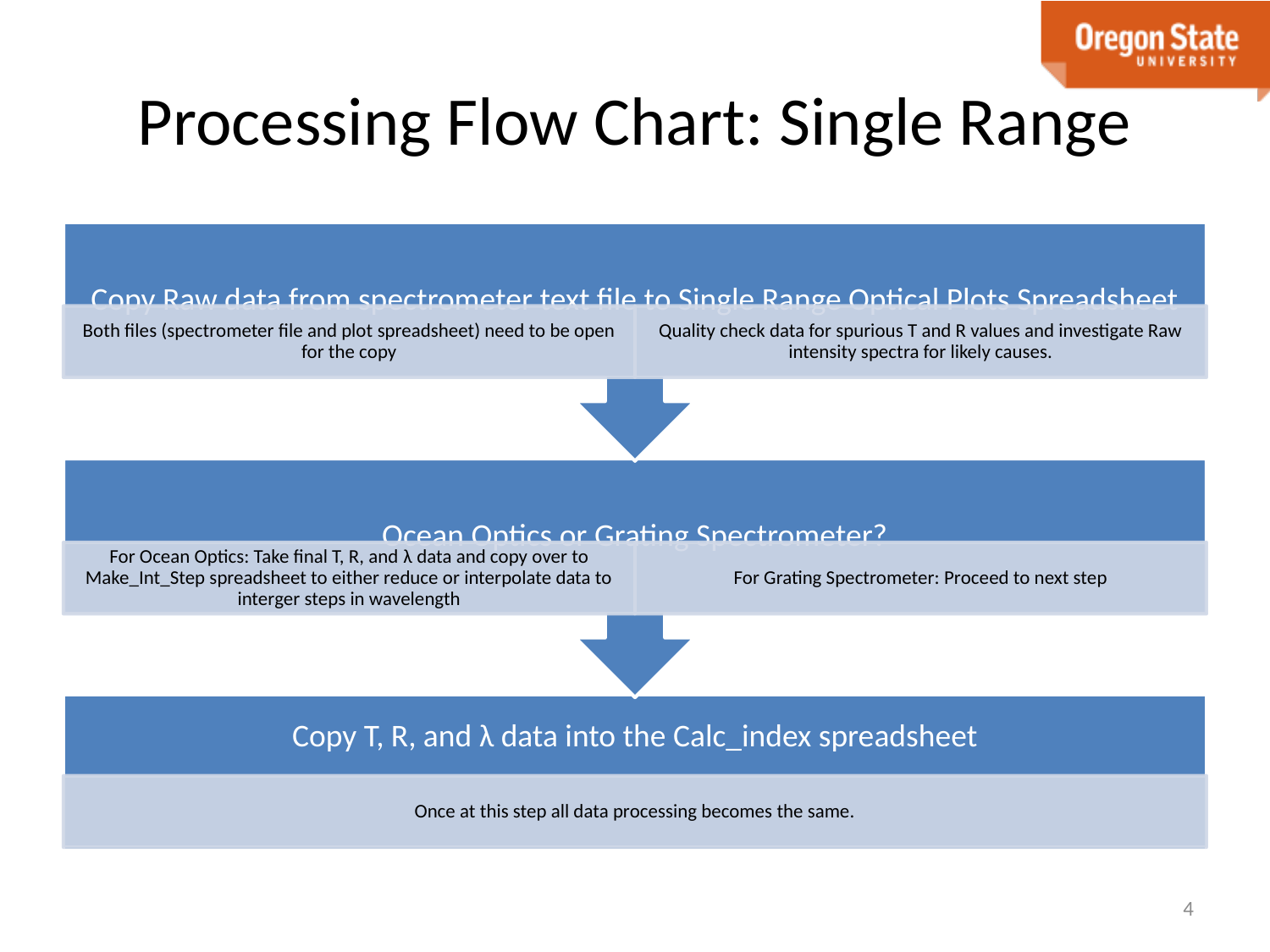

# Processing Flow Chart: Single Range
Copy T, R, and λ data into the Calc_index spreadsheet
Once at this step all data processing becomes the same.
Ocean Optics or Grating Spectrometer?
For Ocean Optics: Take final T, R, and λ data and copy over to Make_Int_Step spreadsheet to either reduce or interpolate data to interger steps in wavelength
For Grating Spectrometer: Proceed to next step
Copy Raw data from spectrometer text file to Single Range Optical Plots Spreadsheet
Both files (spectrometer file and plot spreadsheet) need to be open for the copy
Quality check data for spurious T and R values and investigate Raw intensity spectra for likely causes.
4